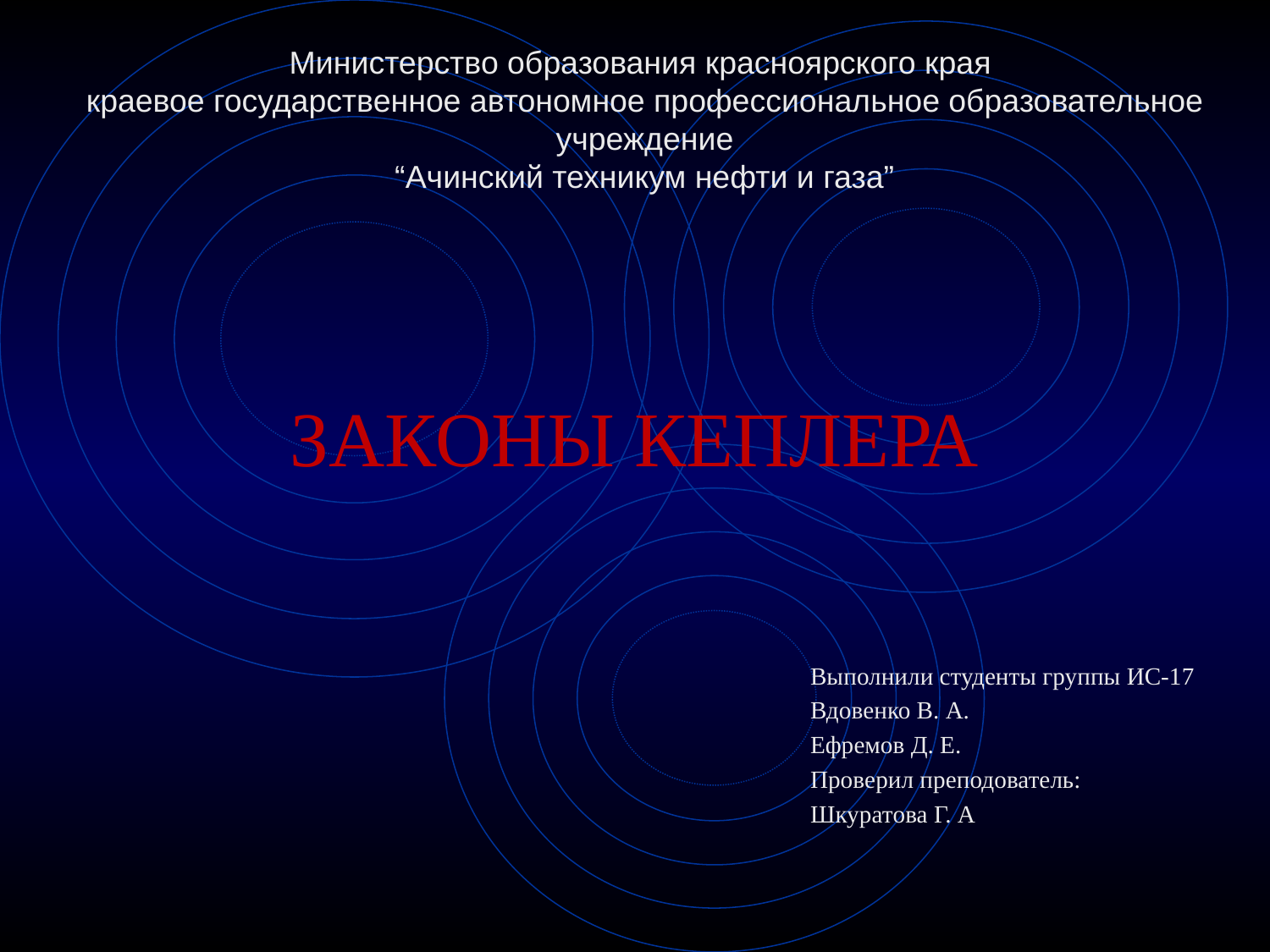

Министерство образования красноярского края
краевое государственное автономное профессиональное образовательное учреждение
“Ачинский техникум нефти и газа”
# ЗАКОНЫ КЕПЛЕРА
Выполнили студенты группы ИС-17
Вдовенко В. А.
Ефремов Д. Е.
Проверил преподователь:
Шкуратова Г. А